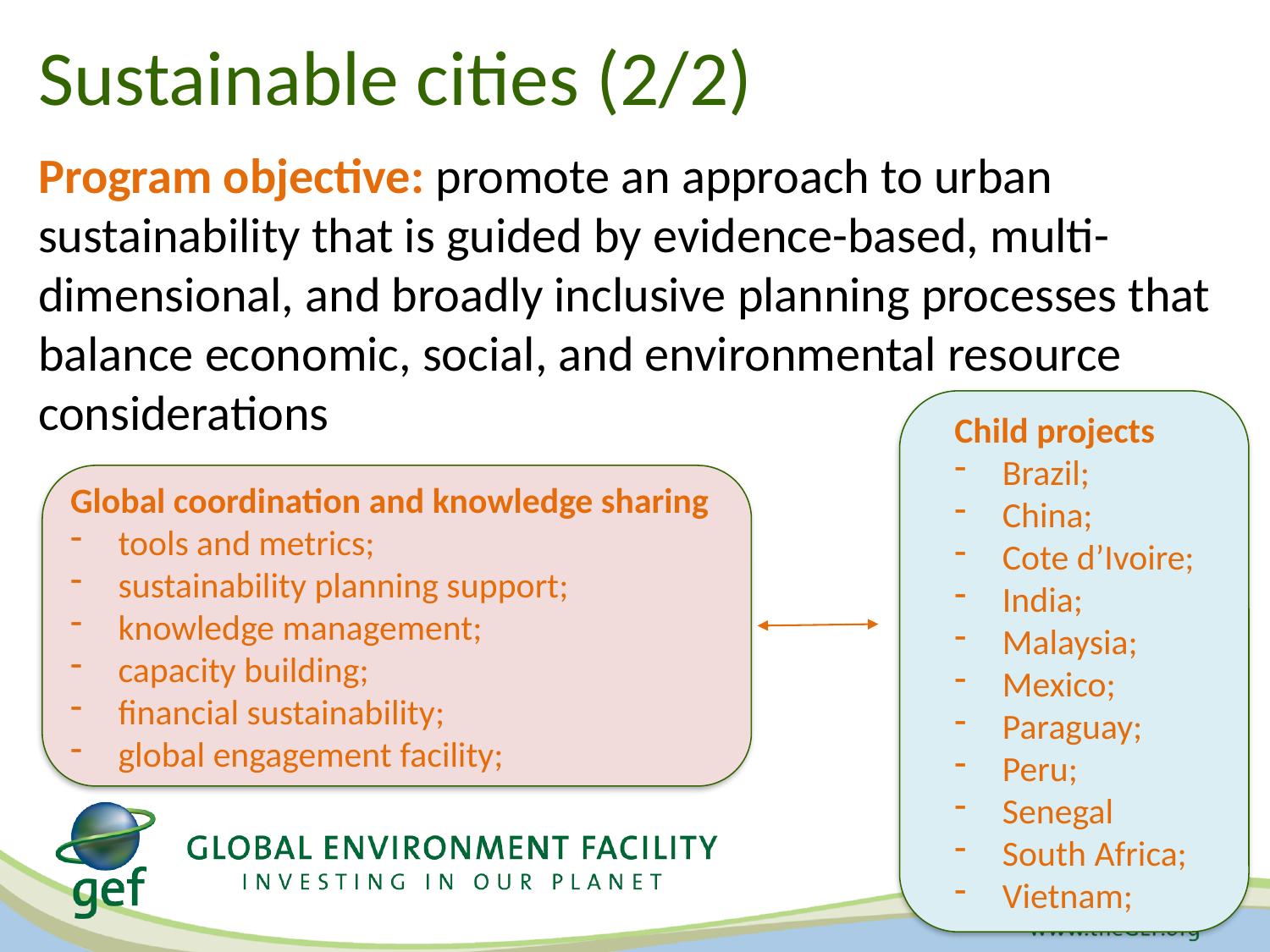

# Sustainable cities (2/2)
Program objective: promote an approach to urban sustainability that is guided by evidence-based, multi-dimensional, and broadly inclusive planning processes that balance economic, social, and environmental resource considerations
Child projects
Brazil;
China;
Cote d’Ivoire;
India;
Malaysia;
Mexico;
Paraguay;
Peru;
Senegal
South Africa;
Vietnam;
Global coordination and knowledge sharing
tools and metrics;
sustainability planning support;
knowledge management;
capacity building;
financial sustainability;
global engagement facility;